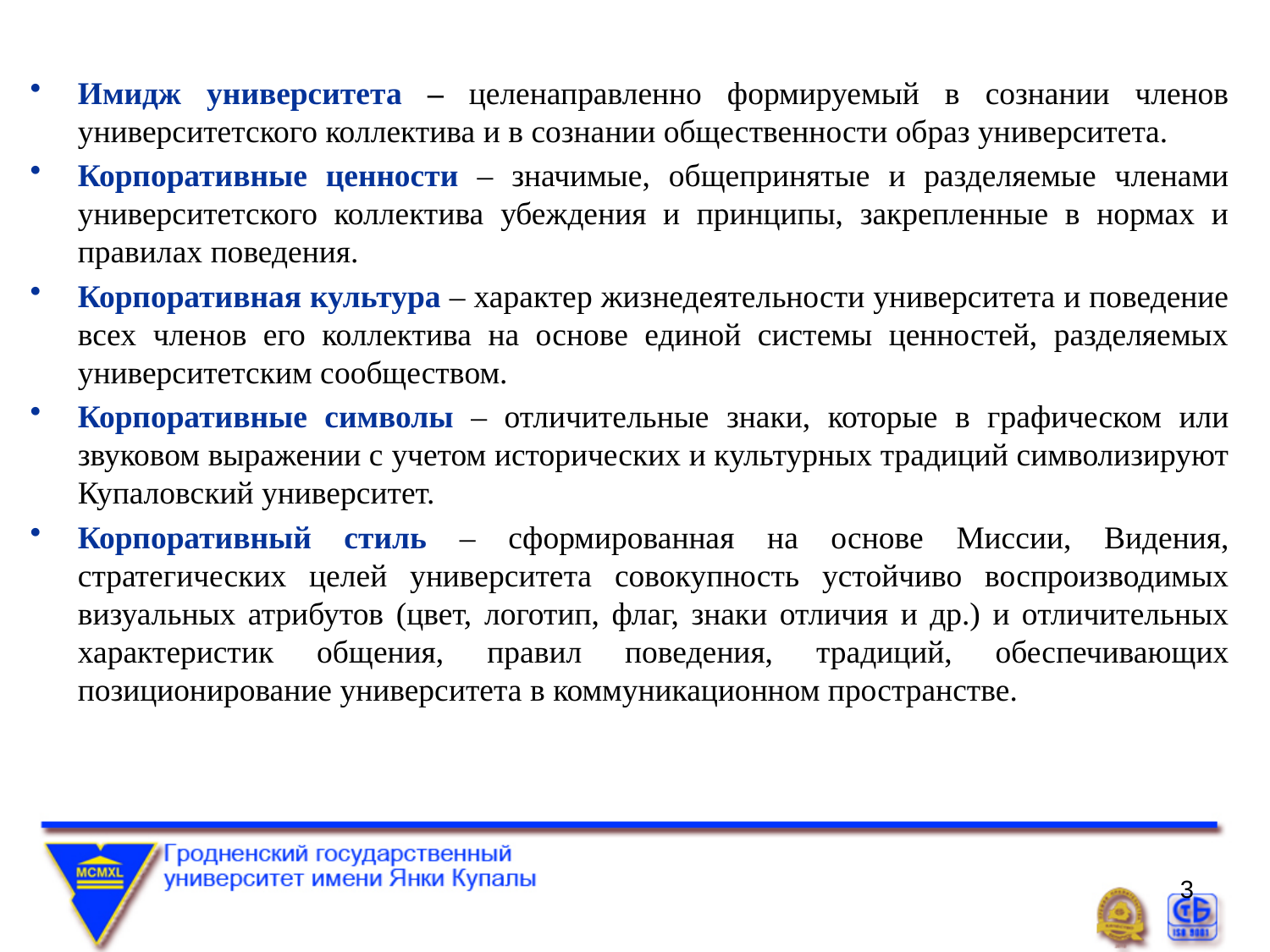

Имидж университета – целенаправленно формируемый в сознании членов университетского коллектива и в сознании общественности образ университета.
Корпоративные ценности – значимые, общепринятые и разделяемые членами университетского коллектива убеждения и принципы, закрепленные в нормах и правилах поведения.
Корпоративная культура – характер жизнедеятельности университета и поведение всех членов его коллектива на основе единой системы ценностей, разделяемых университетским сообществом.
Корпоративные символы – отличительные знаки, которые в графическом или звуковом выражении с учетом исторических и культурных традиций символизируют Купаловский университет.
Корпоративный стиль – сформированная на основе Миссии, Видения, стратегических целей университета совокупность устойчиво воспроизводимых визуальных атрибутов (цвет, логотип, флаг, знаки отличия и др.) и отличительных характеристик общения, правил поведения, традиций, обеспечивающих позиционирование университета в коммуникационном пространстве.

3